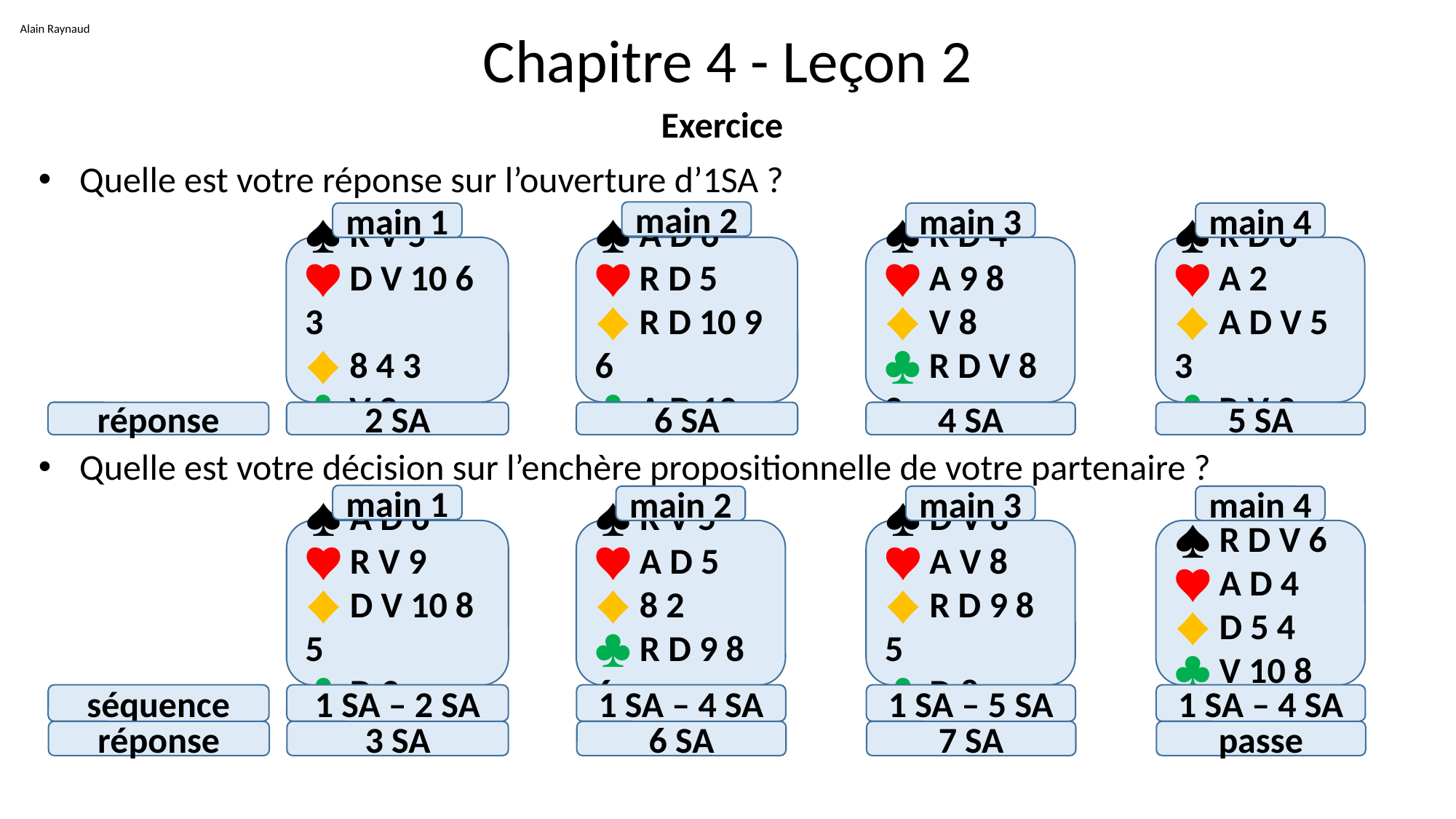

Alain Raynaud
# Chapitre 4 - Leçon 2
Exercice
Quelle est votre réponse sur l’ouverture d’1SA ?

Quelle est votre décision sur l’enchère propositionnelle de votre partenaire ?

main 2
♠ A D 6
♥ R D 5
♦ R D 10 9 6
♣ A D 10
main 1
♠ R V 5
♥ D V 10 6 3
♦ 8 4 3
♣ V 2
main 3
♠ R D 4
♥ A 9 8
♦ V 8
♣ R D V 8 2
main 4
♠ R D 6
♥ A 2
♦ A D V 5 3
♣ R V 2
2 SA
6 SA
4 SA
5 SA
réponse
main 1
♠ A D 6
♥ R V 9
♦ D V 10 8 5
♣ D 3
1 SA – 2 SA
main 2
♠ R V 5
♥ A D 5
♦ 8 2
♣ R D 9 8 6
1 SA – 4 SA
main 3
♠ D V 8
♥ A V 8
♦ R D 9 8 5
♣ D 8
1 SA – 5 SA
main 4
♠ R D V 6
♥ A D 4
♦ D 5 4
♣ V 10 8
1 SA – 4 SA
séquence
3 SA
6 SA
7 SA
passe
réponse